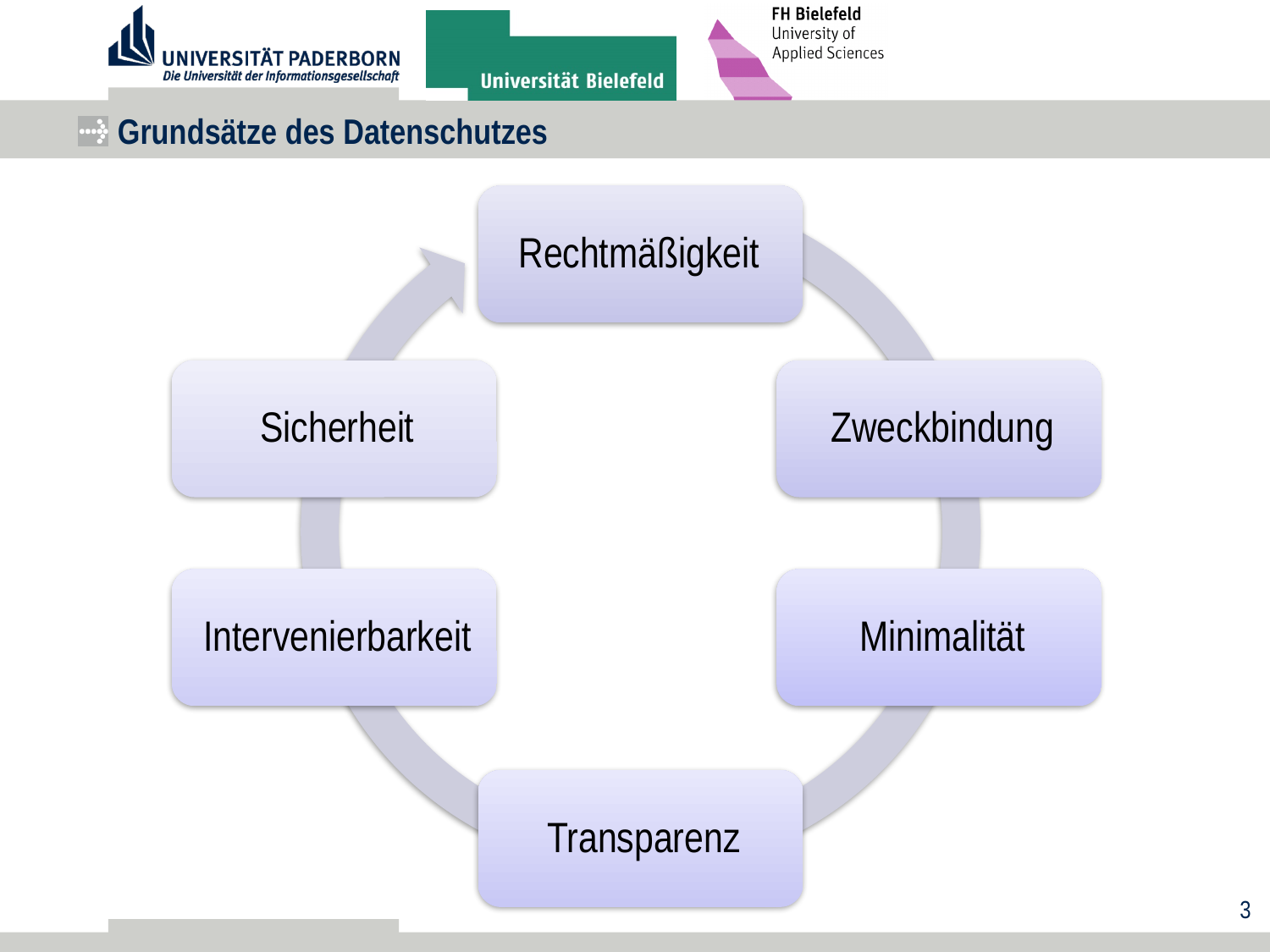

# Grundsätze des Datenschutzes
Rechtmäßigkeit
Zweckbindung
Minimalität
Transparenz
Intervenierbarkeit
Sicherheit
3